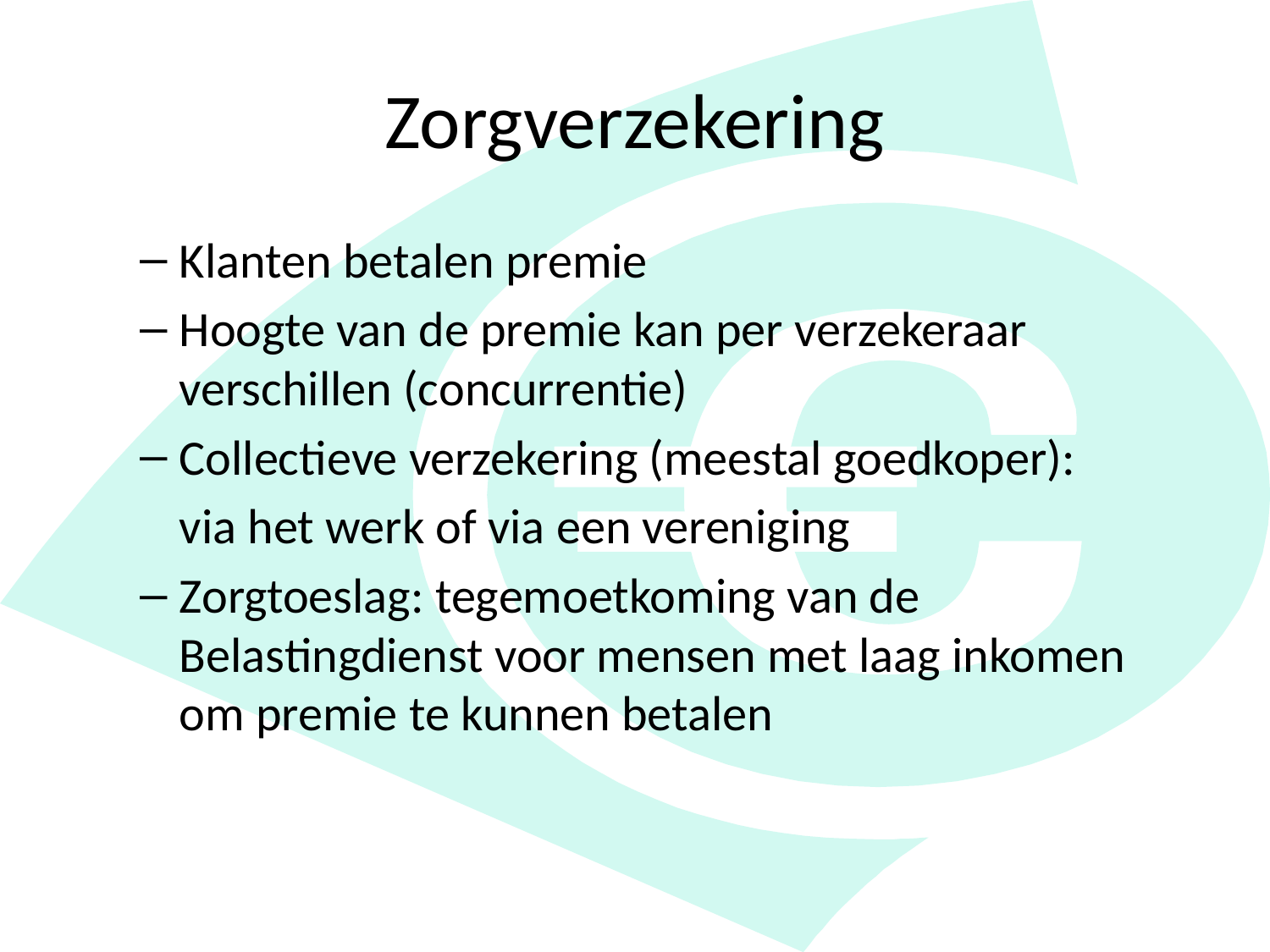

# Zorgverzekering
Klanten betalen premie
Hoogte van de premie kan per verzekeraar verschillen (concurrentie)
Collectieve verzekering (meestal goedkoper):
	via het werk of via een vereniging
Zorgtoeslag: tegemoetkoming van de Belastingdienst voor mensen met laag inkomen om premie te kunnen betalen